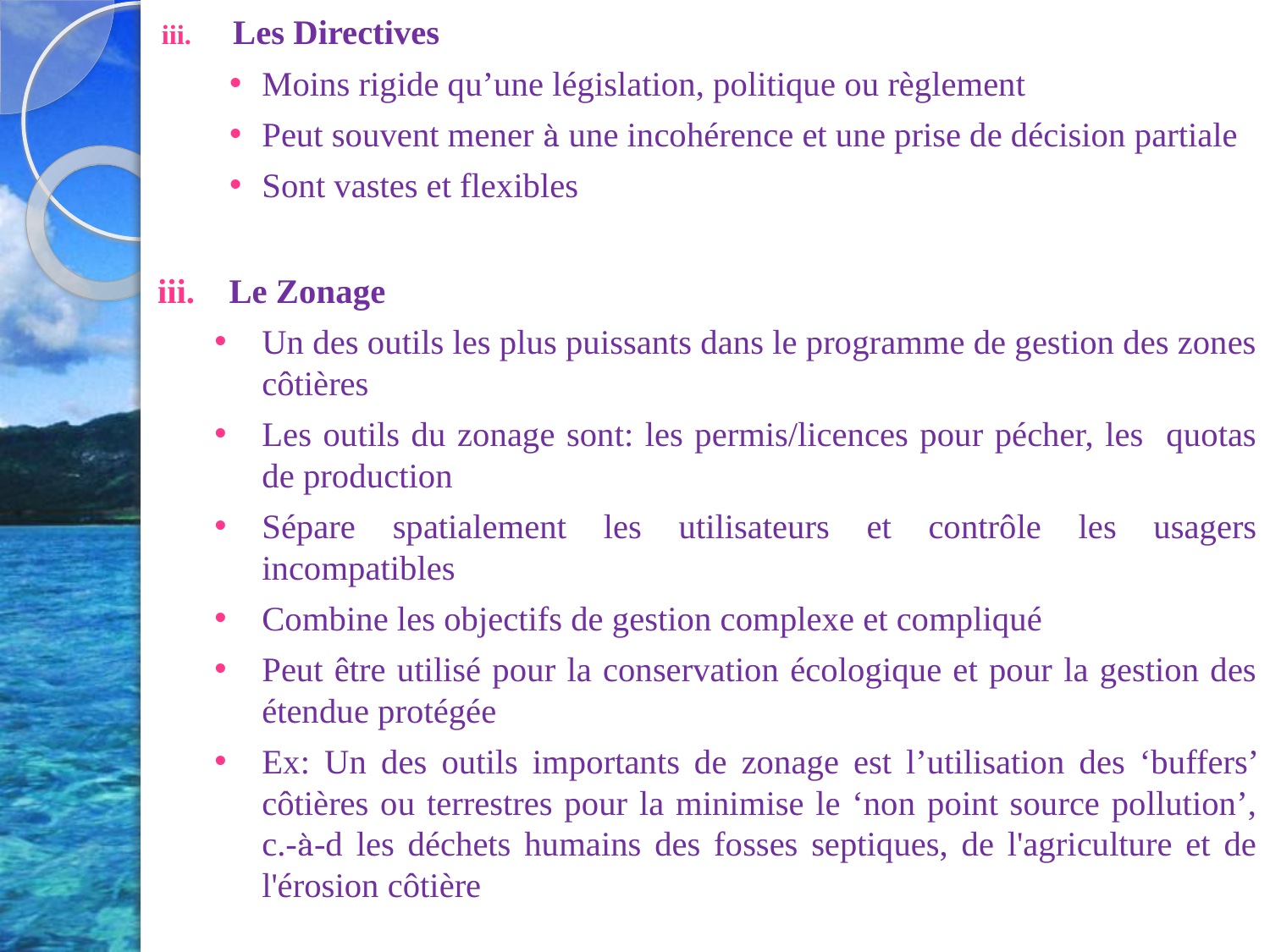

Les Directives
Moins rigide qu’une législation, politique ou règlement
Peut souvent mener à une incohérence et une prise de décision partiale
Sont vastes et flexibles

Le Zonage
Un des outils les plus puissants dans le programme de gestion des zones côtières
Les outils du zonage sont: les permis/licences pour pécher, les  quotas de production
Sépare spatialement les utilisateurs et contrôle les usagers incompatibles
Combine les objectifs de gestion complexe et compliqué
Peut être utilisé pour la conservation écologique et pour la gestion des étendue protégée
Ex: Un des outils importants de zonage est l’utilisation des ‘buffers’ côtières ou terrestres pour la minimise le ‘non point source pollution’, c.-à-d les déchets humains des fosses septiques, de l'agriculture et de l'érosion côtière